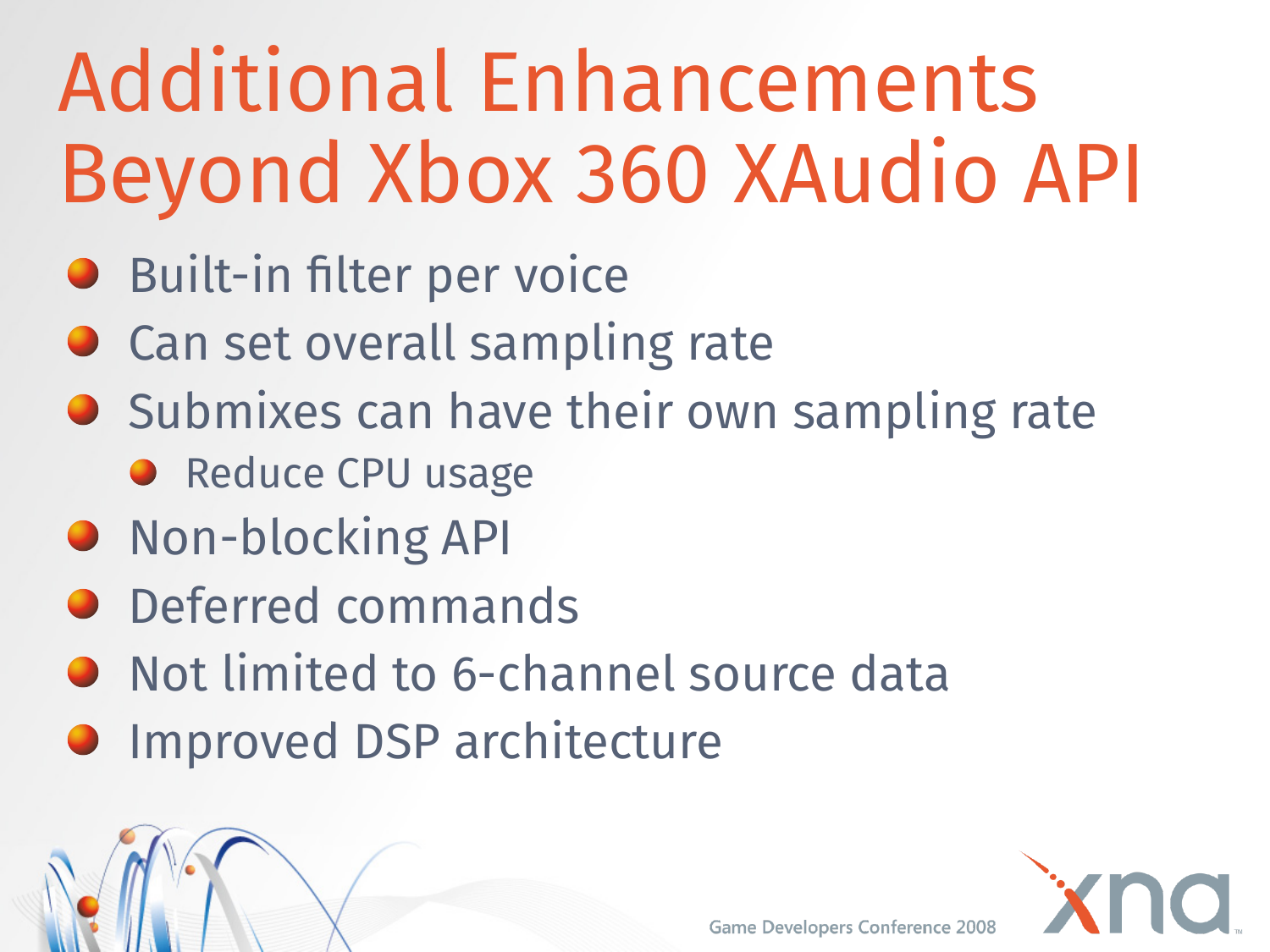

# Additional Enhancements Beyond Xbox 360 XAudio API
Built-in filter per voice
Can set overall sampling rate
Submixes can have their own sampling rate
Reduce CPU usage
Non-blocking API
Deferred commands
Not limited to 6-channel source data
Improved DSP architecture